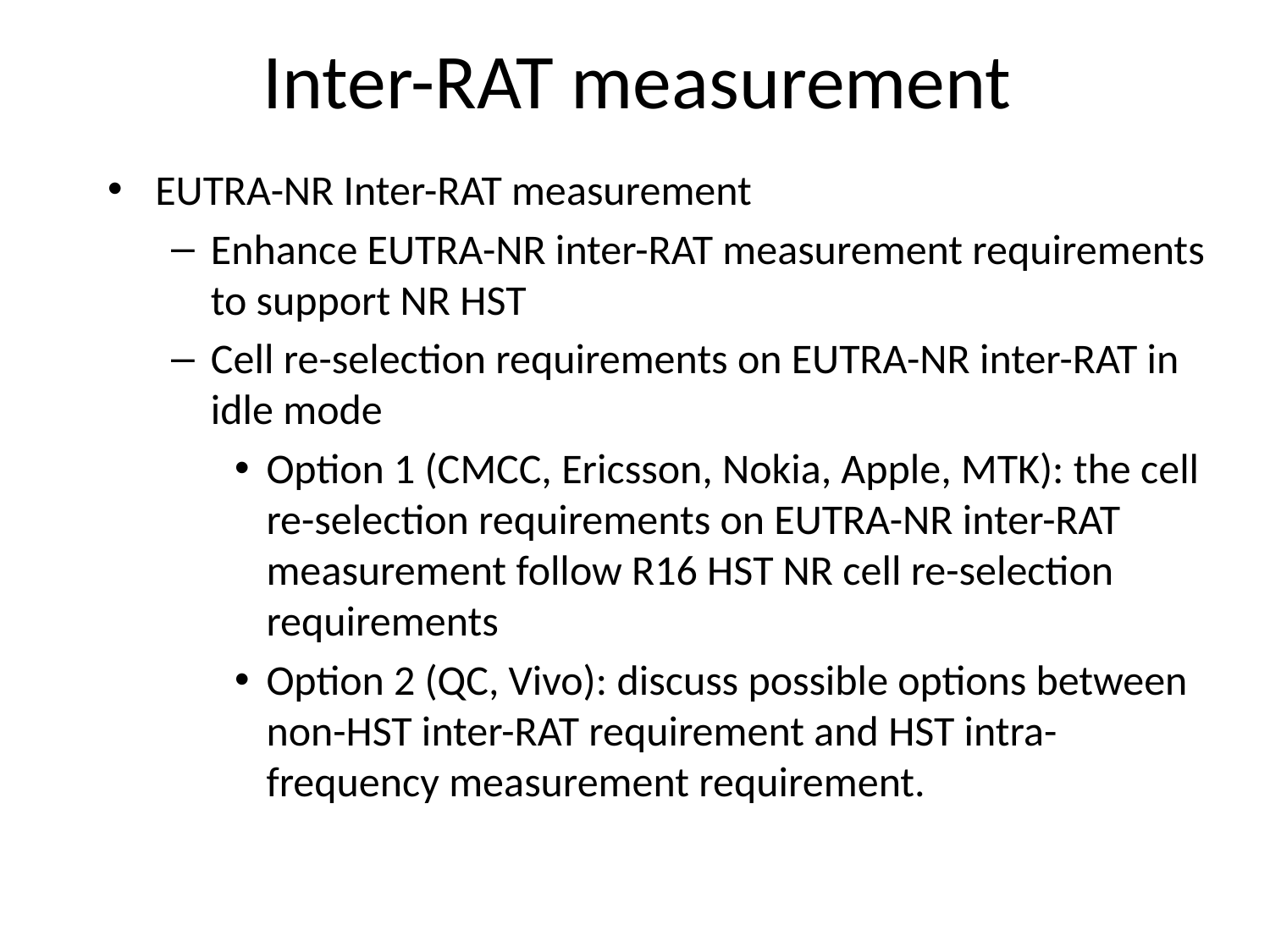

# Inter-RAT measurement
EUTRA-NR Inter-RAT measurement
Enhance EUTRA-NR inter-RAT measurement requirements to support NR HST
Cell re-selection requirements on EUTRA-NR inter-RAT in idle mode
Option 1 (CMCC, Ericsson, Nokia, Apple, MTK): the cell re-selection requirements on EUTRA-NR inter-RAT measurement follow R16 HST NR cell re-selection requirements
Option 2 (QC, Vivo): discuss possible options between non-HST inter-RAT requirement and HST intra-frequency measurement requirement.